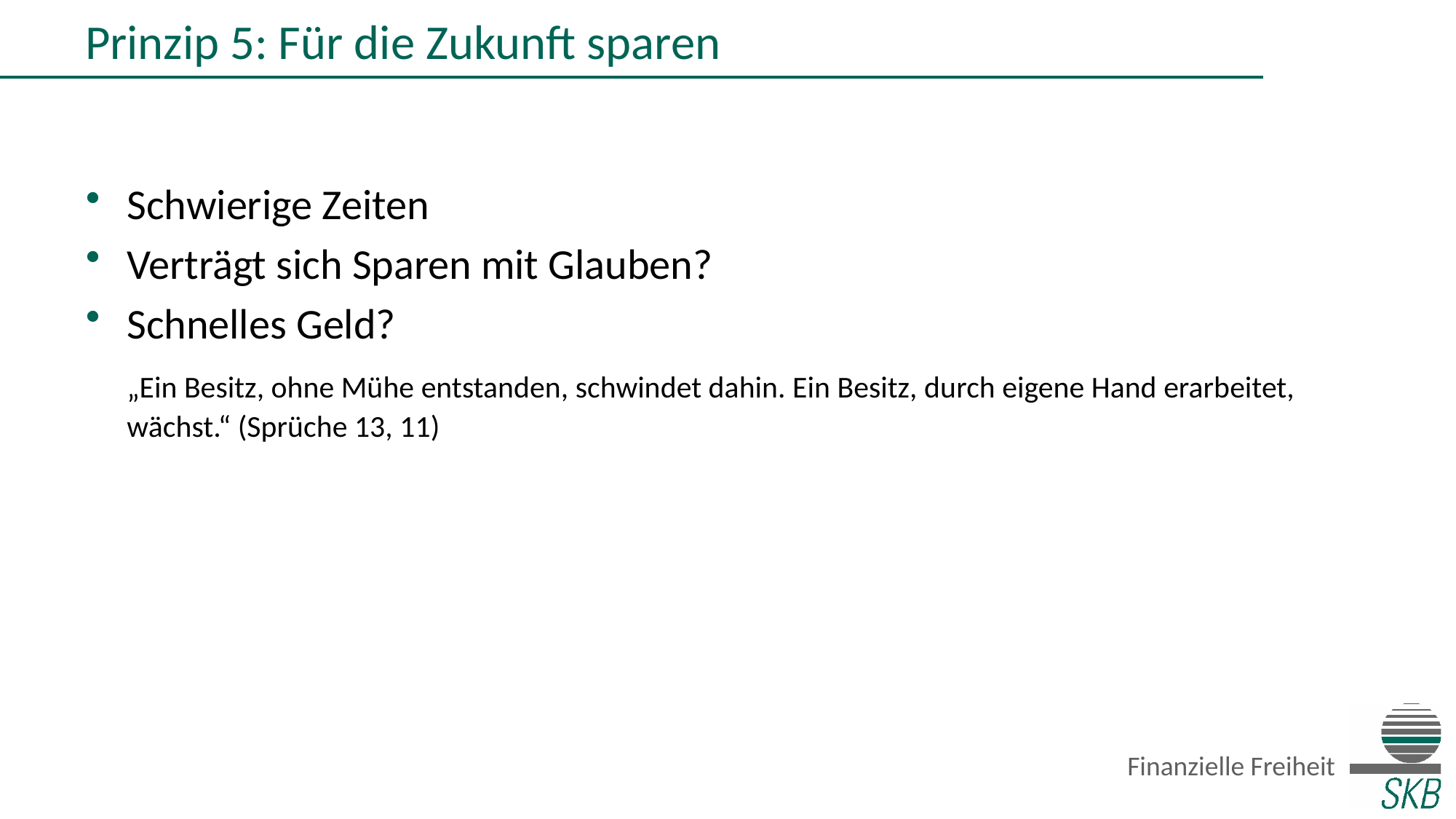

Prinzip 5: Für die Zukunft sparen
Schwierige Zeiten
Verträgt sich Sparen mit Glauben?
Schnelles Geld?
	„Ein Besitz, ohne Mühe entstanden, schwindet dahin. Ein Besitz, durch eigene Hand erarbeitet, wächst.“ (Sprüche 13, 11)